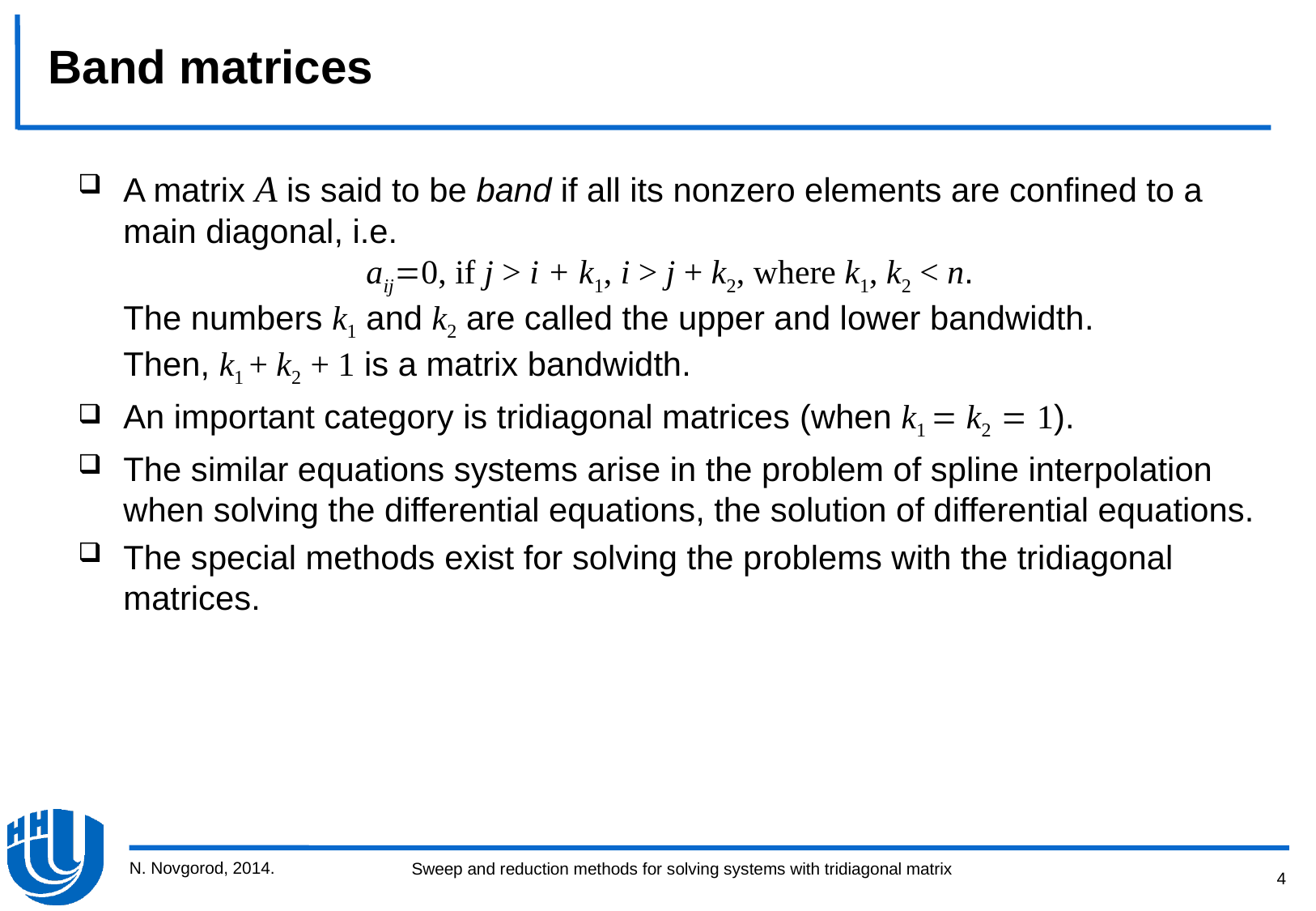

Band matrices
A matrix A is said to be band if all its nonzero elements are confined to a main diagonal, i.e.
 		aij=0, if j > i + k1, i > j + k2, where k1, k2 < n.
The numbers k1 and k2 are called the upper and lower bandwidth.
Then, k1 + k2 + 1 is a matrix bandwidth.
An important category is tridiagonal matrices (when k1 = k2 = 1).
The similar equations systems arise in the problem of spline interpolation when solving the differential equations, the solution of differential equations.
The special methods exist for solving the problems with the tridiagonal matrices.

N. Novgorod, 2014.
4
Sweep and reduction methods for solving systems with tridiagonal matrix